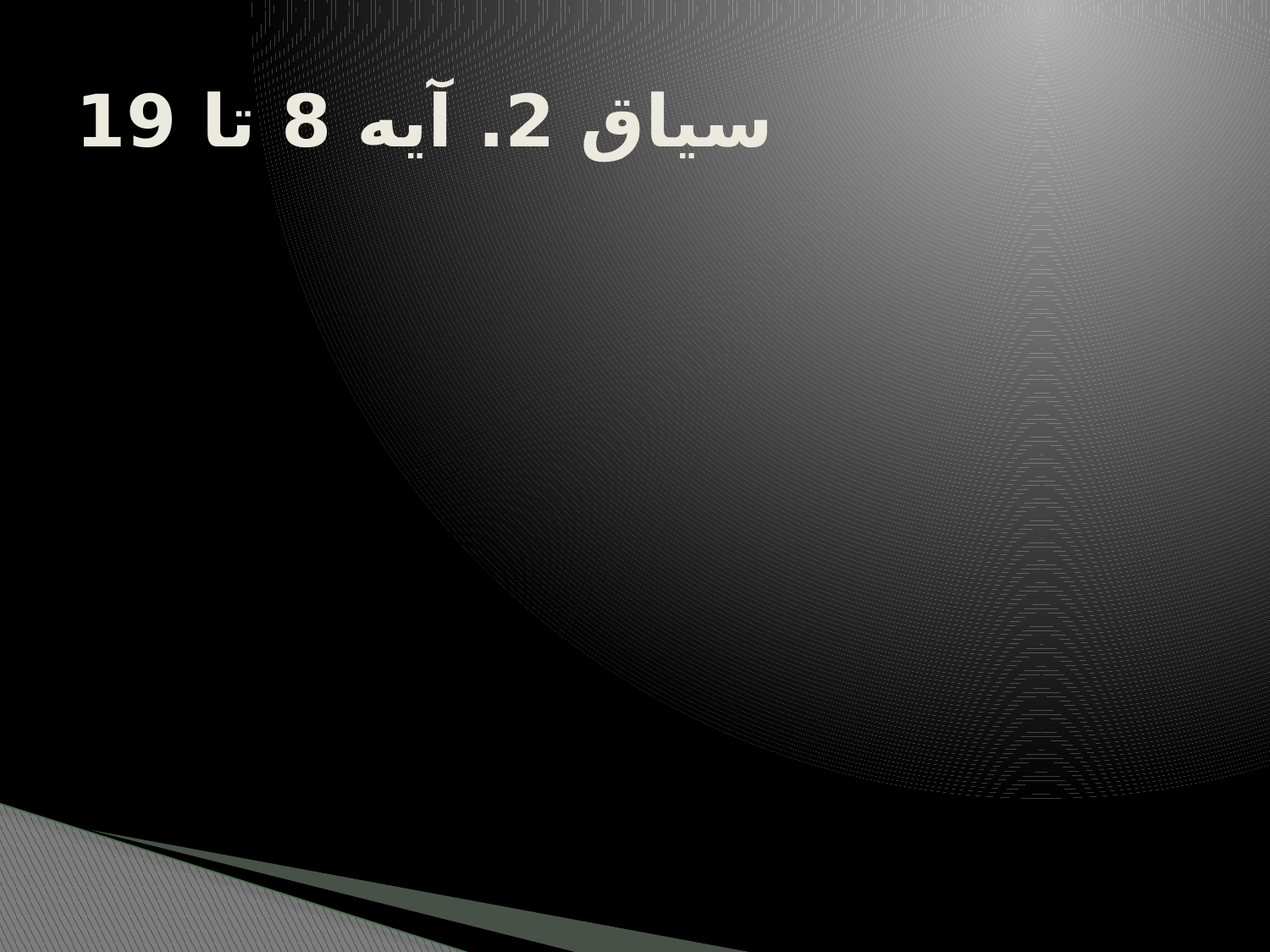

# سیاق 2. آیه 8 تا 19